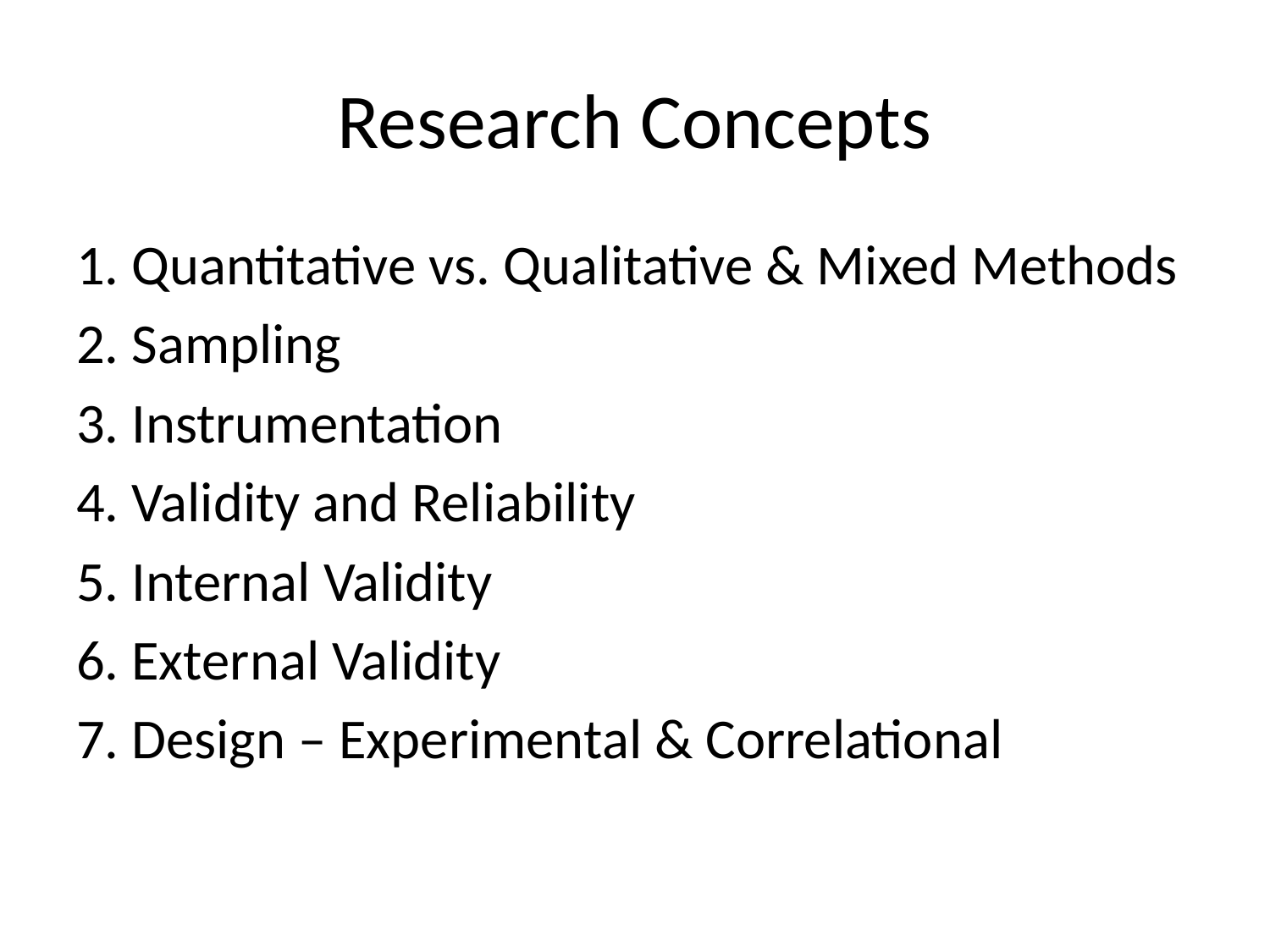

# Research Concepts
1. Quantitative vs. Qualitative & Mixed Methods
2. Sampling
3. Instrumentation
4. Validity and Reliability
5. Internal Validity
6. External Validity
7. Design – Experimental & Correlational